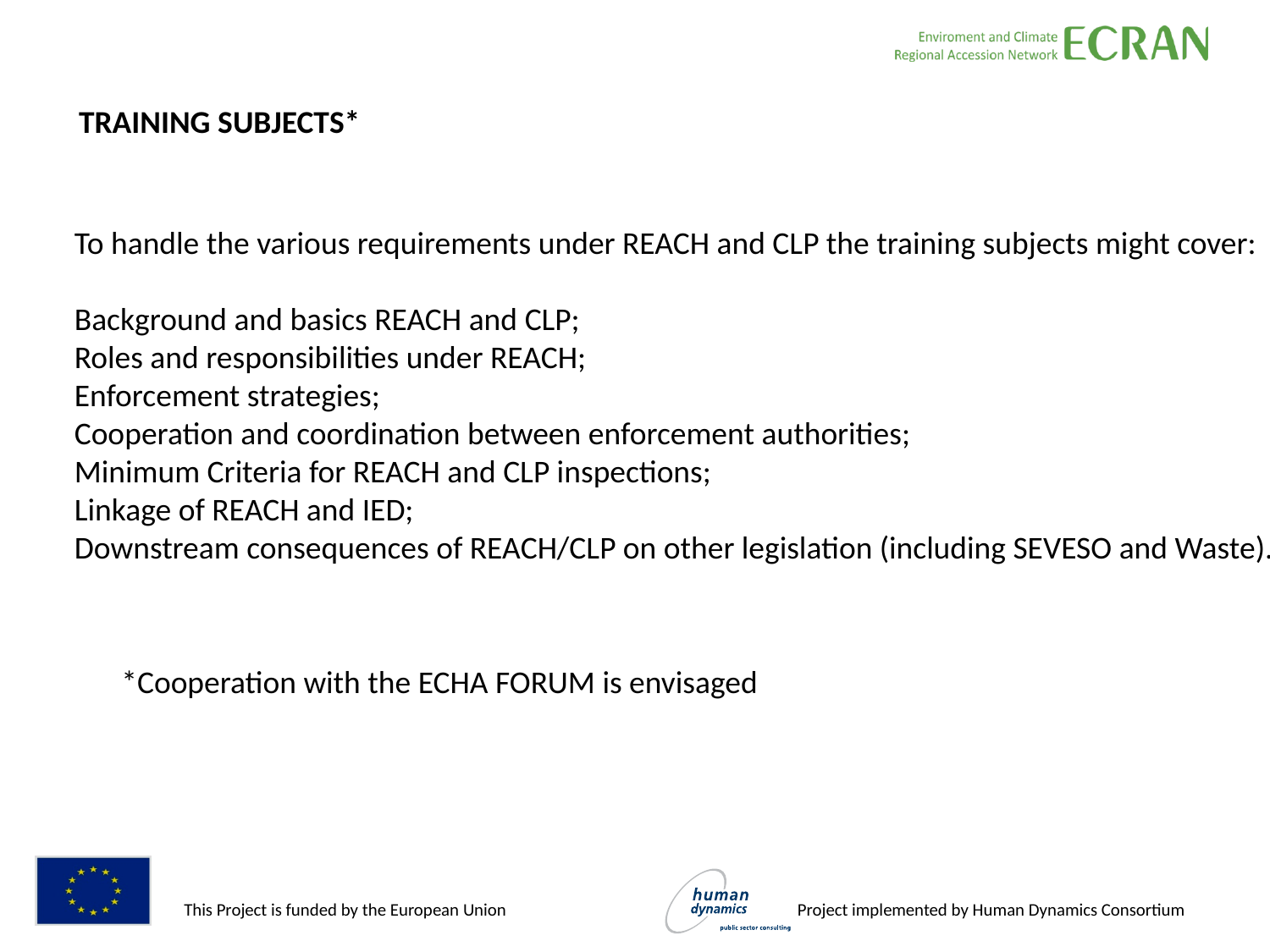

TRAINING SUBJECTS*
To handle the various requirements under REACH and CLP the training subjects might cover:

Background and basics REACH and CLP;
Roles and responsibilities under REACH;
Enforcement strategies;
Cooperation and coordination between enforcement authorities;
Minimum Criteria for REACH and CLP inspections;
Linkage of REACH and IED;
Downstream consequences of REACH/CLP on other legislation (including SEVESO and Waste).

#

*Cooperation with the ECHA FORUM is envisaged